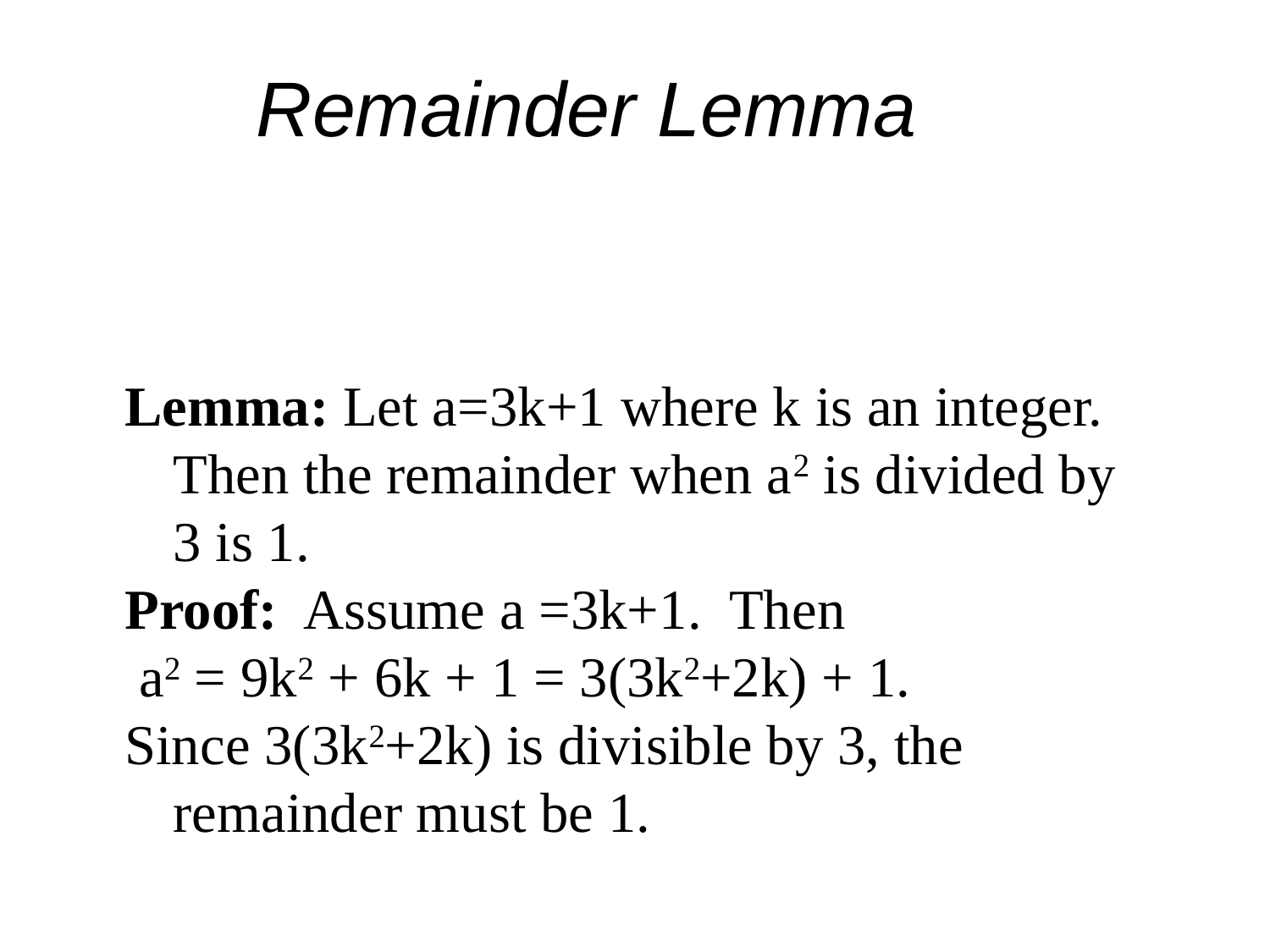

# Remainder Lemma
Lemma: Let a=3k+1 where k is an integer.  Then the remainder when a2 is divided by 3 is 1.
Proof:  Assume a =3k+1.  Then
 a2 = 9k2 + 6k + 1 = 3(3k2+2k) + 1.
Since 3(3k2+2k) is divisible by 3, the remainder must be 1.